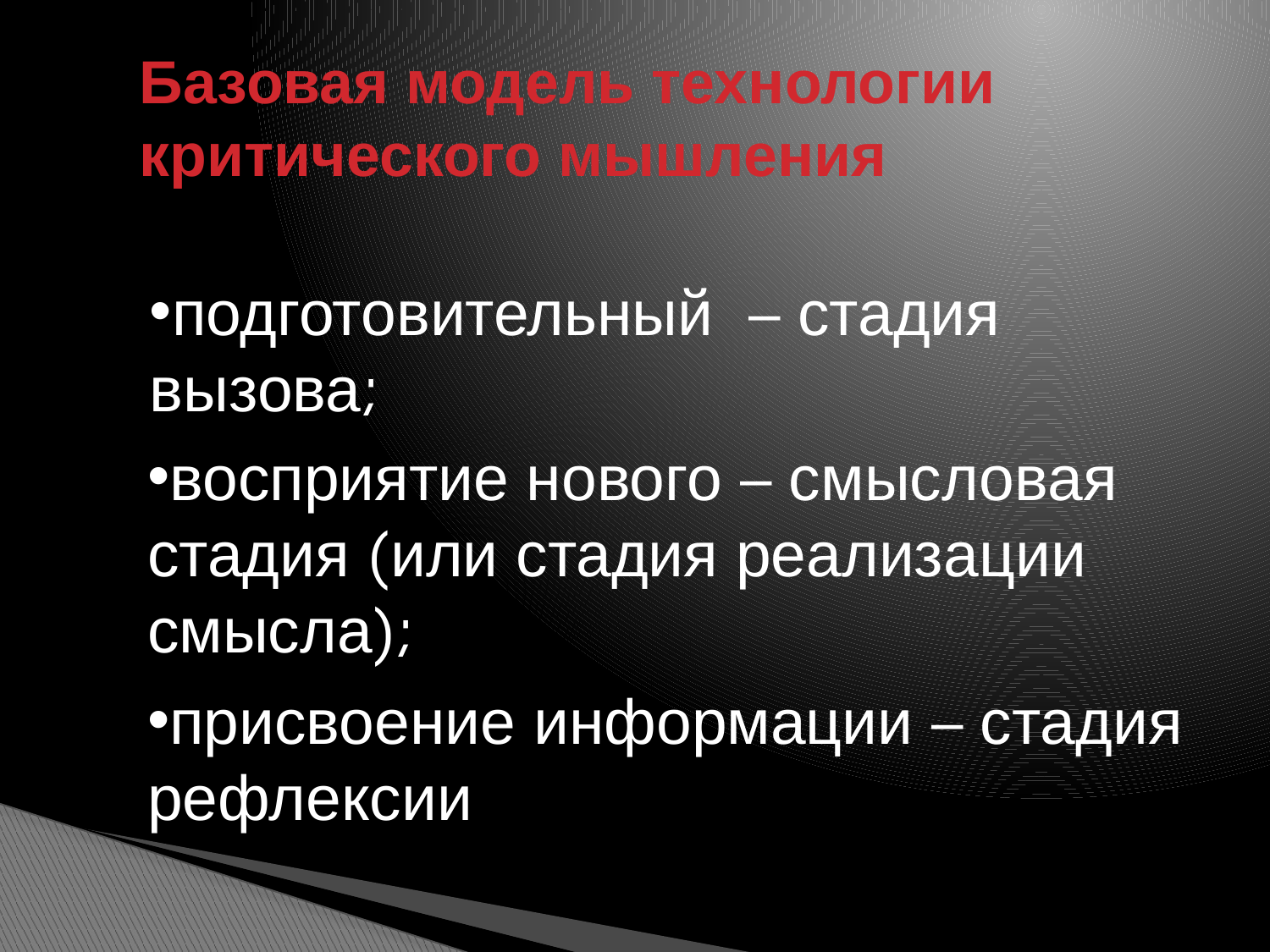

# Базовая модель технологии критического мышления
подготовительный  – стадия вызова;
восприятие нового – смысловая стадия (или стадия реализации смысла);
присвоение информации – стадия рефлексии